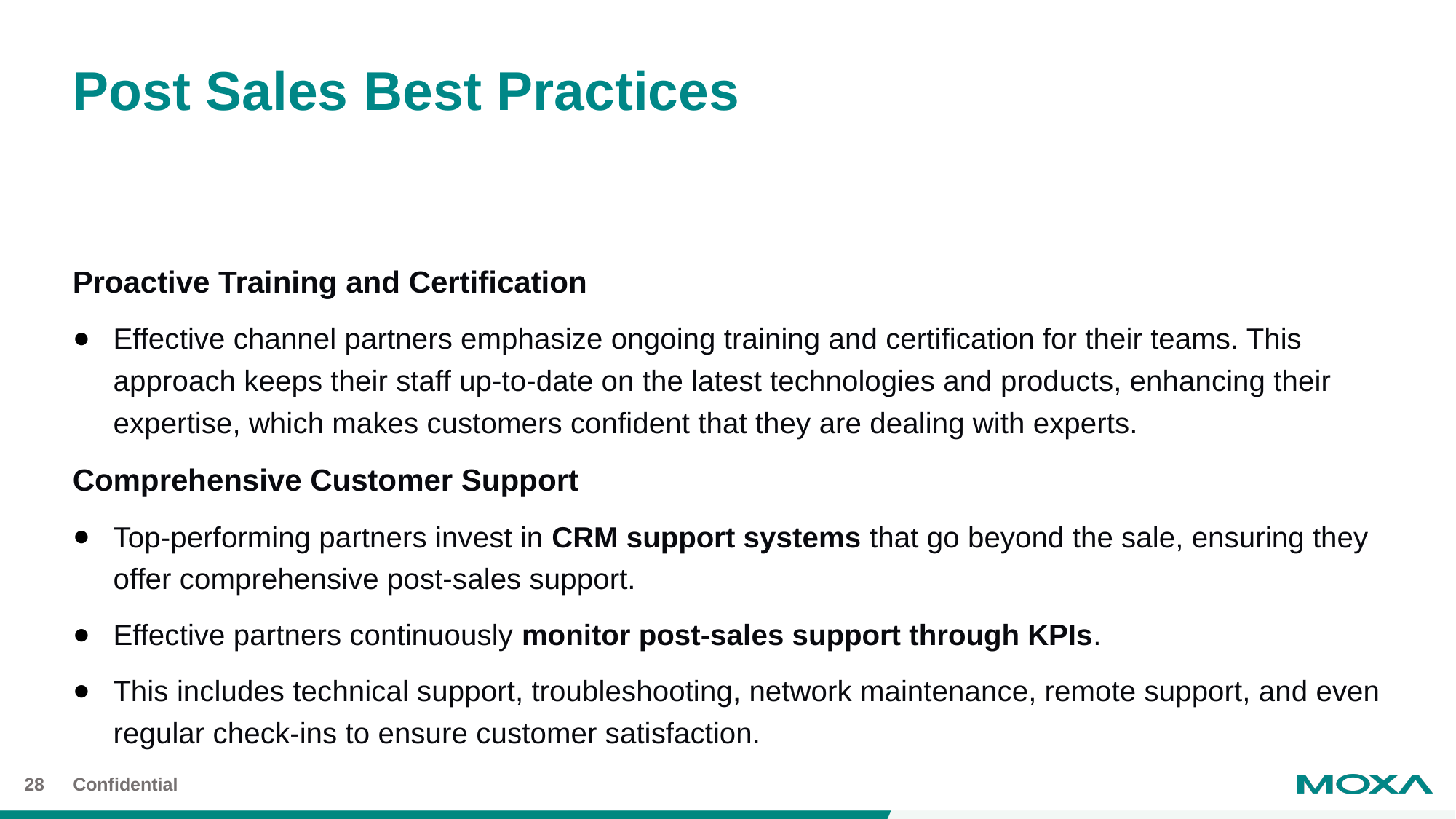

# Post Sales Best Practices

Proactive Training and Certification
Effective channel partners emphasize ongoing training and certification for their teams. This approach keeps their staff up-to-date on the latest technologies and products, enhancing their expertise, which makes customers confident that they are dealing with experts.
Comprehensive Customer Support
Top-performing partners invest in CRM support systems that go beyond the sale, ensuring they offer comprehensive post-sales support.
Effective partners continuously monitor post-sales support through KPIs.
This includes technical support, troubleshooting, network maintenance, remote support, and even regular check-ins to ensure customer satisfaction.